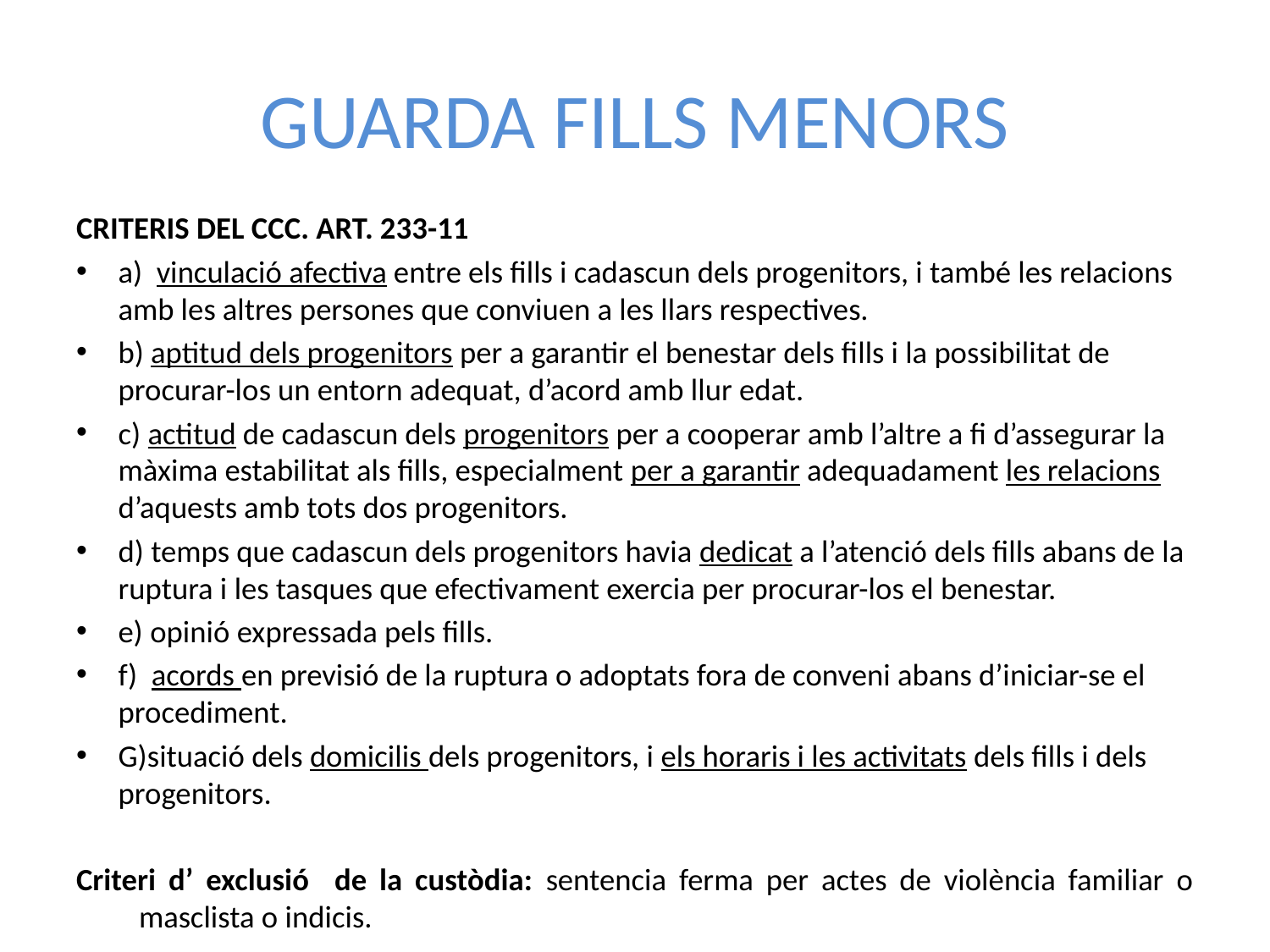

# GUARDA FILLS MENORS

CRITERIS DEL CCC. ART. 233-11
a)  vinculació afectiva entre els fills i cadascun dels progenitors, i també les relacions amb les altres persones que conviuen a les llars respectives.
b) aptitud dels progenitors per a garantir el benestar dels fills i la possibilitat de procurar-los un entorn adequat, d’acord amb llur edat.
c) actitud de cadascun dels progenitors per a cooperar amb l’altre a fi d’assegurar la màxima estabilitat als fills, especialment per a garantir adequadament les relacions d’aquests amb tots dos progenitors.
d) temps que cadascun dels progenitors havia dedicat a l’atenció dels fills abans de la ruptura i les tasques que efectivament exercia per procurar-los el benestar.
e) opinió expressada pels fills.
f)  acords en previsió de la ruptura o adoptats fora de conveni abans d’iniciar-se el procediment.
G)situació dels domicilis dels progenitors, i els horaris i les activitats dels fills i dels progenitors.

Criteri d’ exclusió  de la custòdia: sentencia ferma per actes de violència familiar o masclista o indicis.